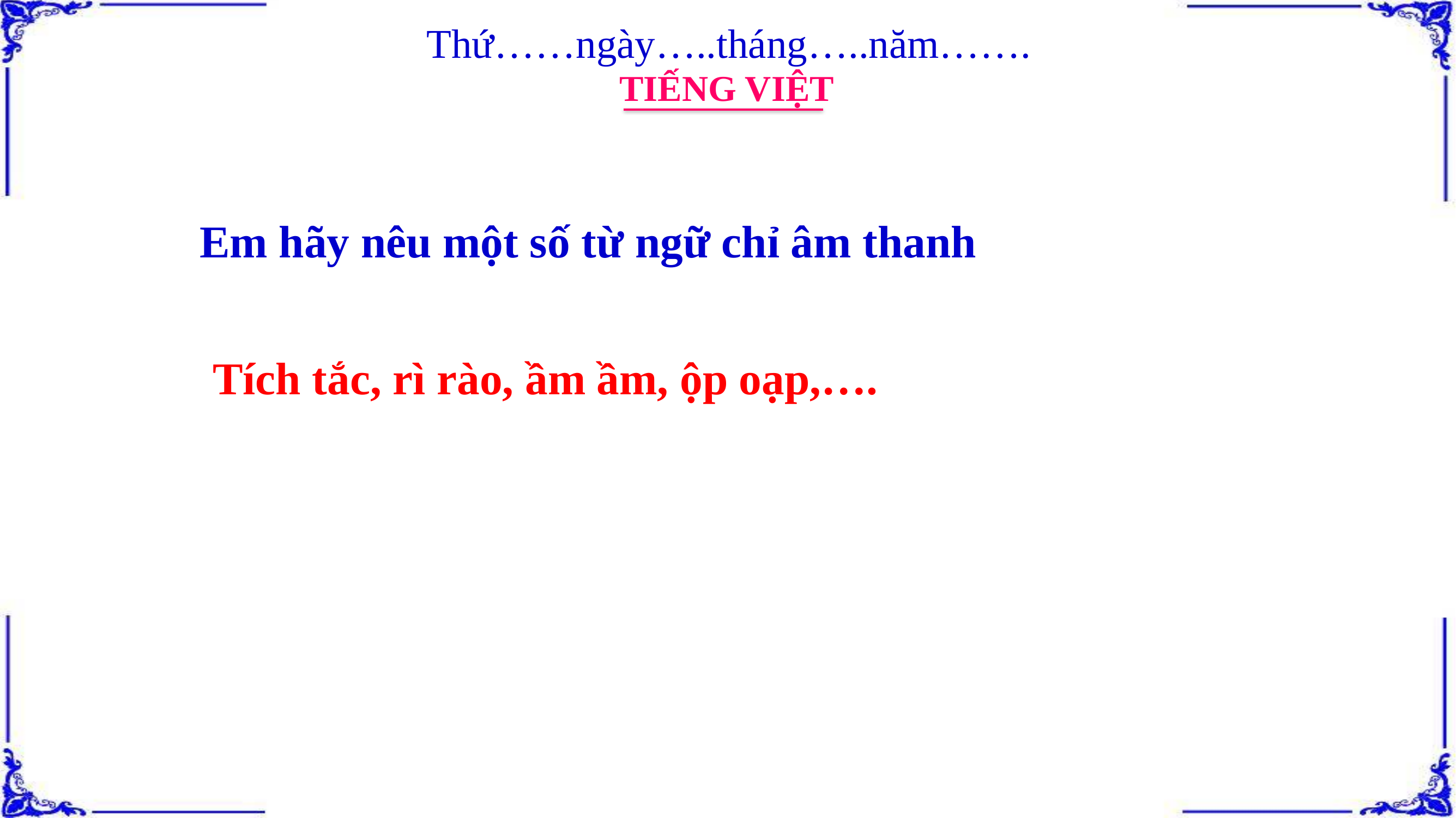

Thứ……ngày…..tháng…..năm…….
TIẾNG VIỆT
Em hãy nêu một số từ ngữ chỉ âm thanh
Tích tắc, rì rào, ầm ầm, ộp oạp,….